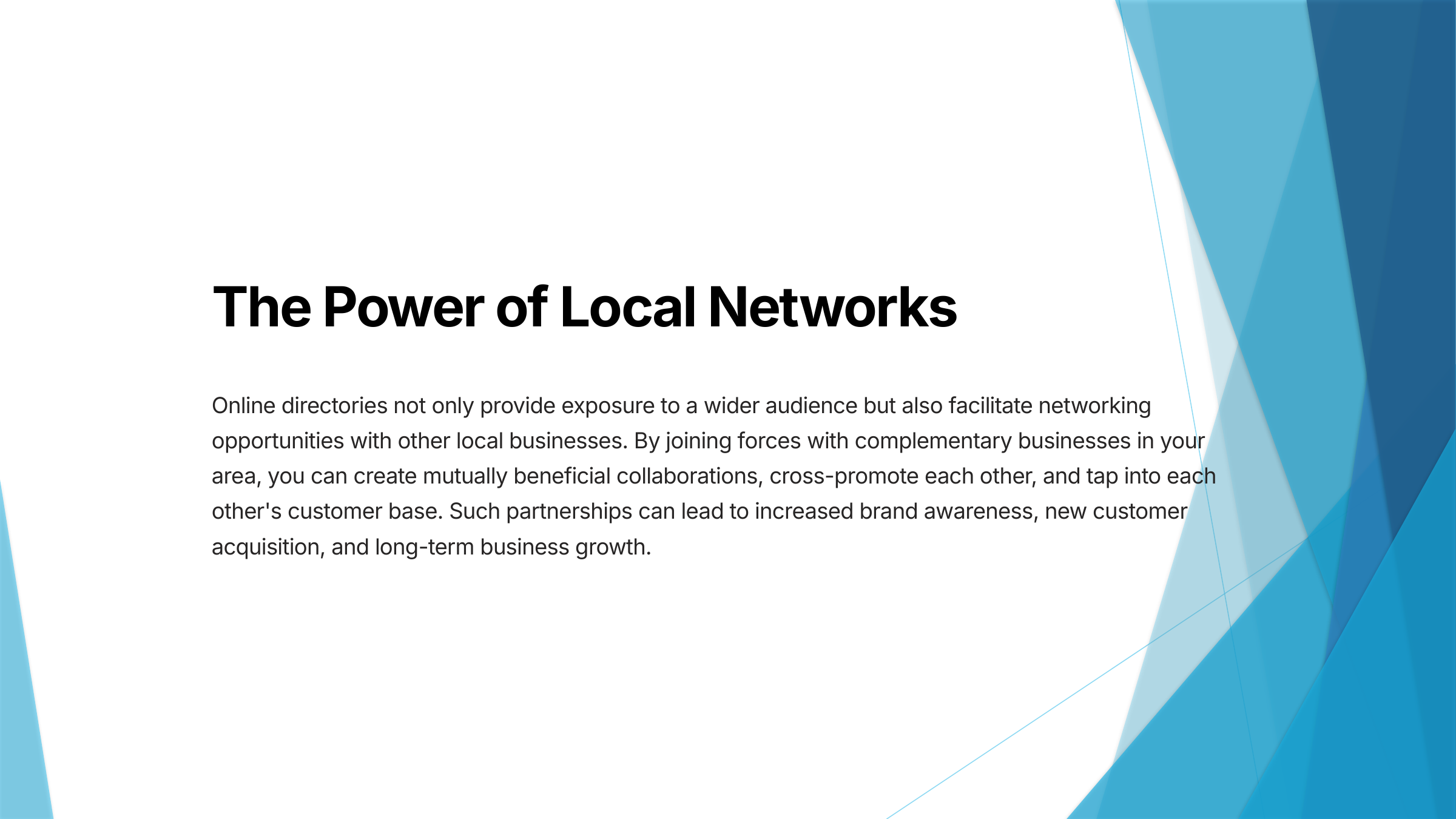

The Power of Local Networks
Online directories not only provide exposure to a wider audience but also facilitate networking opportunities with other local businesses. By joining forces with complementary businesses in your area, you can create mutually beneficial collaborations, cross-promote each other, and tap into each other's customer base. Such partnerships can lead to increased brand awareness, new customer acquisition, and long-term business growth.